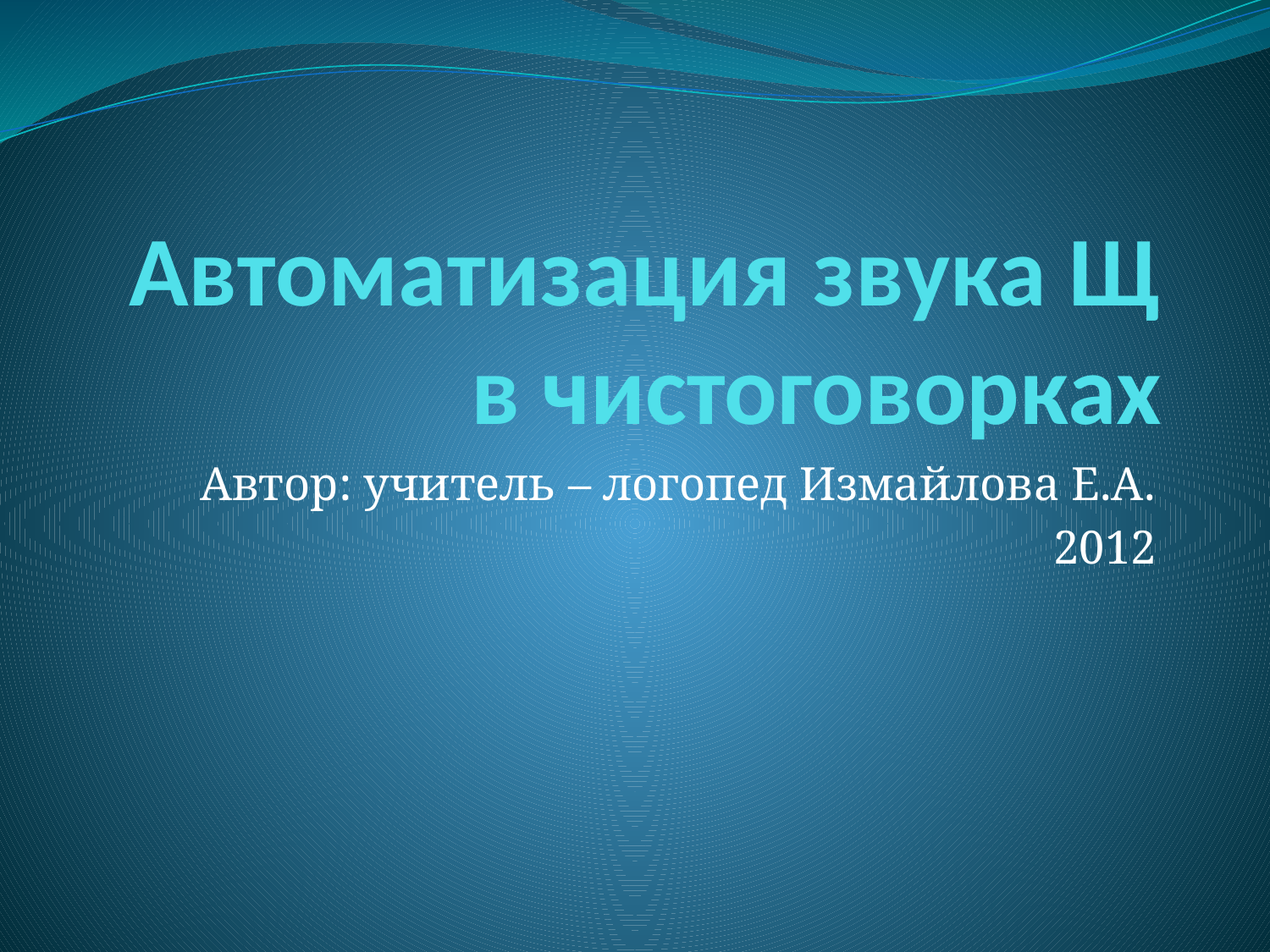

# Автоматизация звука Щ в чистоговорках
Автор: учитель – логопед Измайлова Е.А.
2012